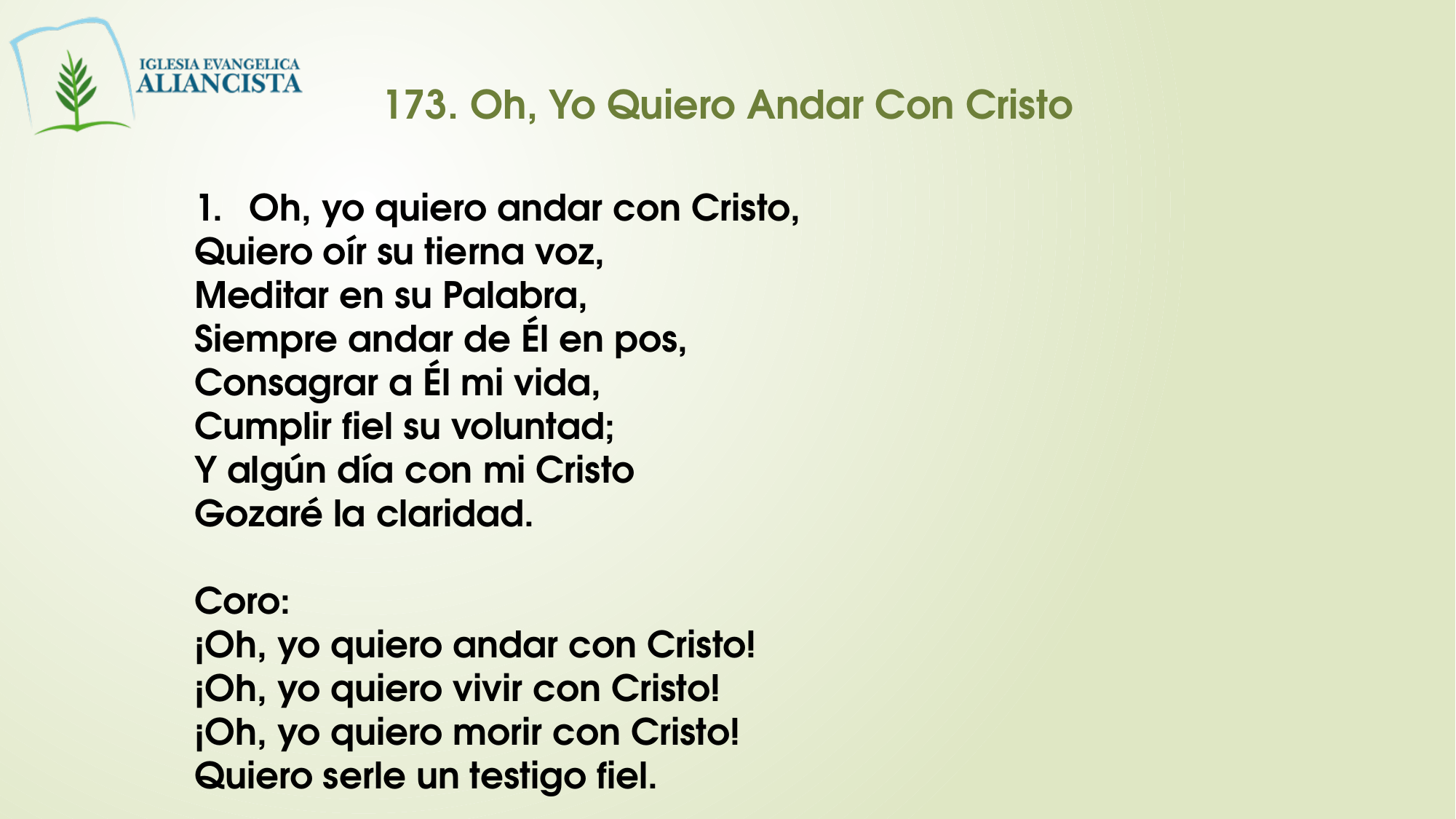

173. Oh, Yo Quiero Andar Con Cristo
Oh, yo quiero andar con Cristo,
Quiero oír su tierna voz,
Meditar en su Palabra,
Siempre andar de Él en pos,
Consagrar a Él mi vida,
Cumplir fiel su voluntad;
Y algún día con mi Cristo
Gozaré la claridad.

Coro:
¡Oh, yo quiero andar con Cristo!
¡Oh, yo quiero vivir con Cristo!
¡Oh, yo quiero morir con Cristo!
Quiero serle un testigo fiel.